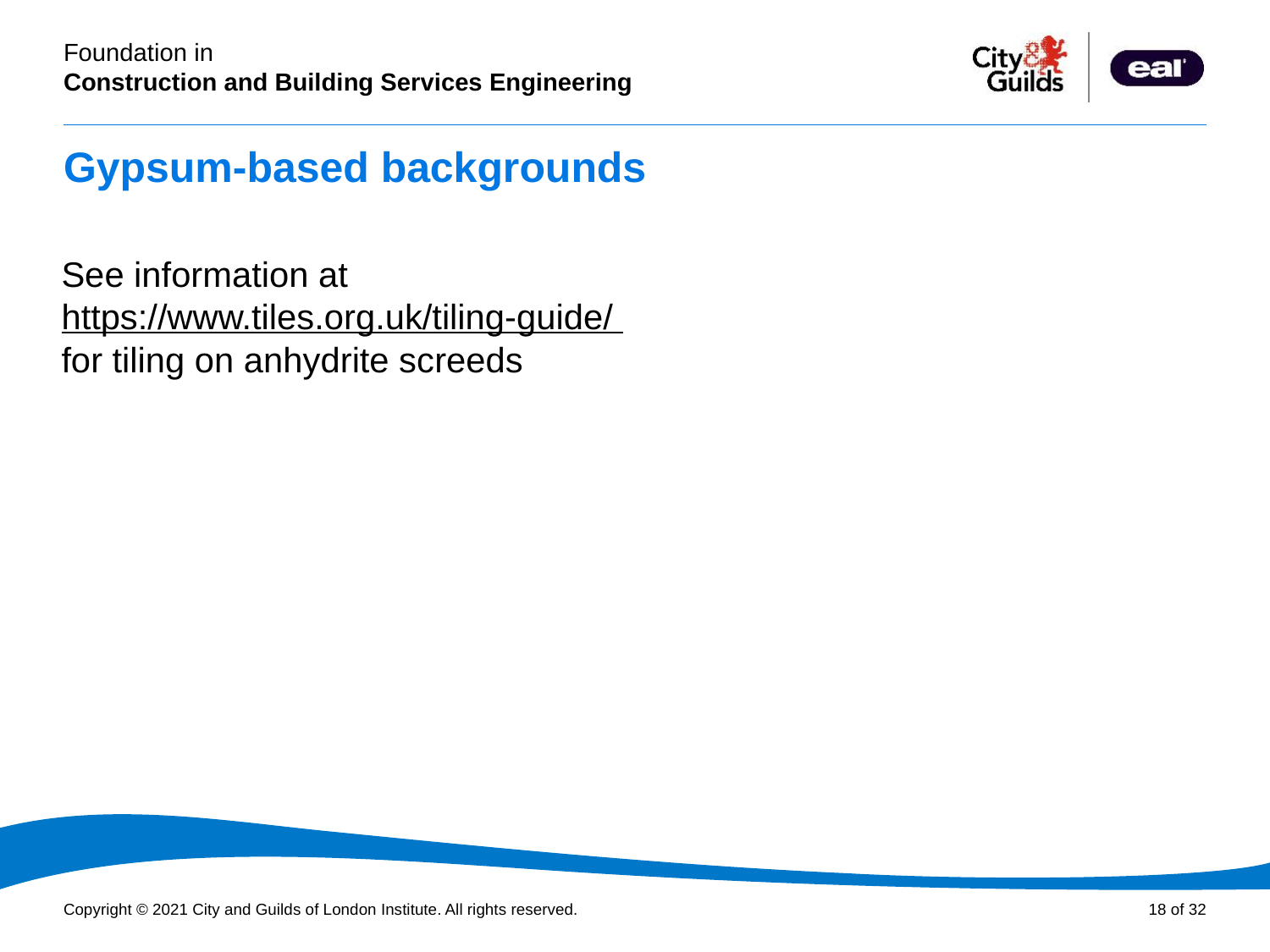

# Gypsum-based backgrounds
See information at
https://www.tiles.org.uk/tiling-guide/
for tiling on anhydrite screeds